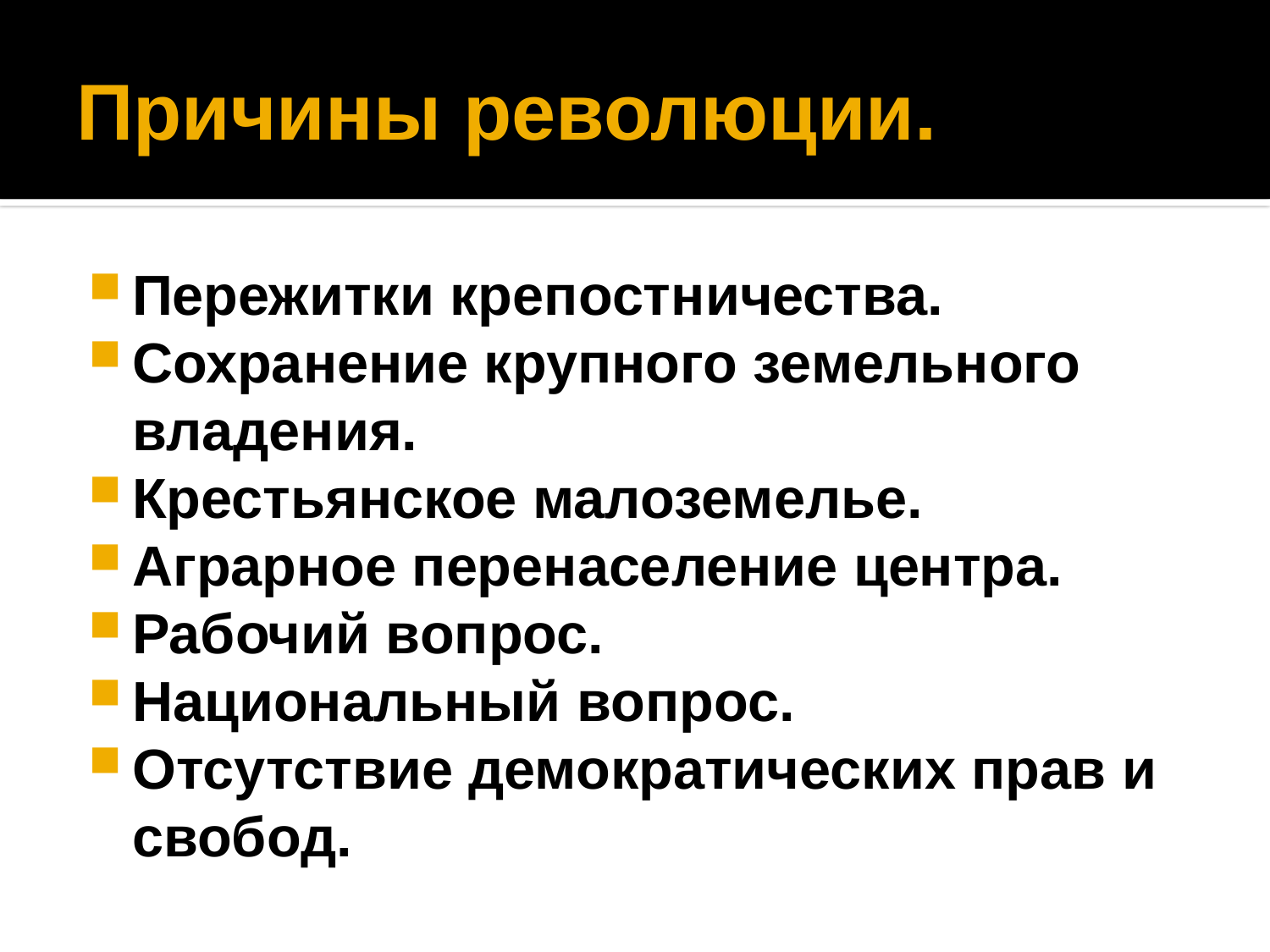

# Причины революции.
Пережитки крепостничества.
Сохранение крупного земельного владения.
Крестьянское малоземелье.
Аграрное перенаселение центра.
Рабочий вопрос.
Национальный вопрос.
Отсутствие демократических прав и свобод.